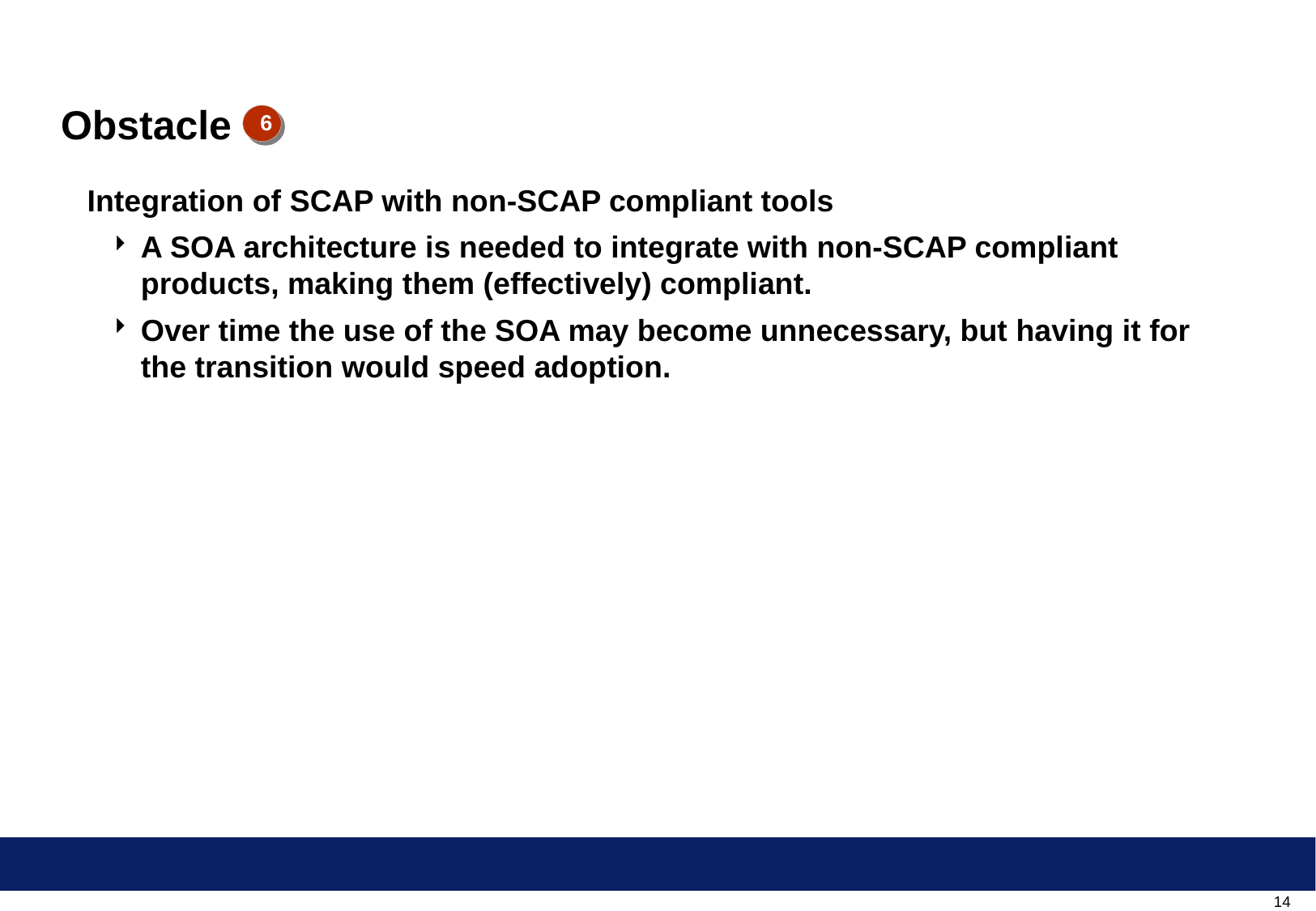

# Obstacle
6
Integration of SCAP with non-SCAP compliant tools
A SOA architecture is needed to integrate with non-SCAP compliant products, making them (effectively) compliant.
Over time the use of the SOA may become unnecessary, but having it for the transition would speed adoption.